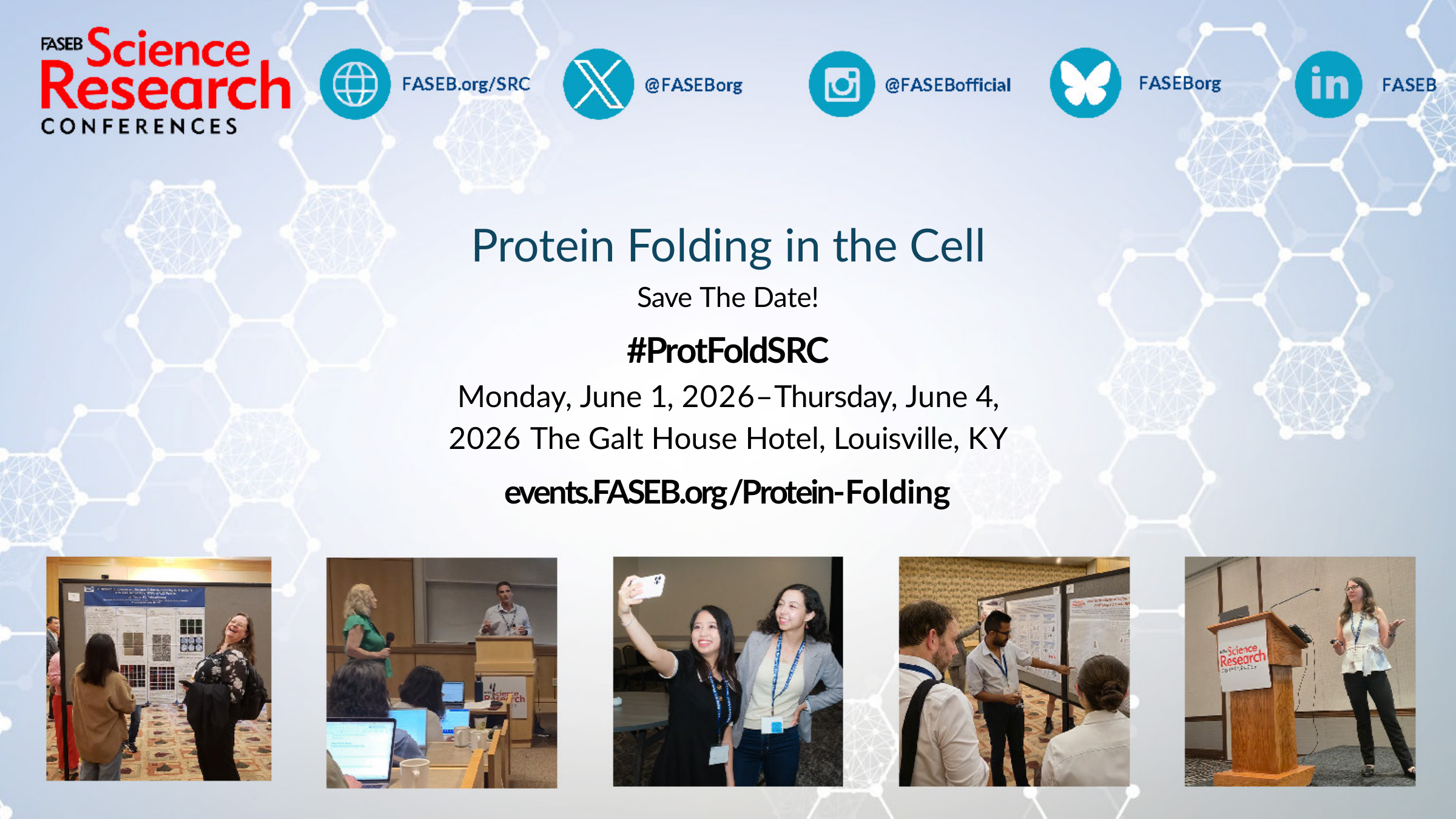

# Protein Folding in the Cell
Save The Date!
#ProtFoldSRC
Monday, June 1, 2026–Thursday, June 4, 2026 The Galt House Hotel, Louisville, KY
events.FASEB.org/Protein-Folding